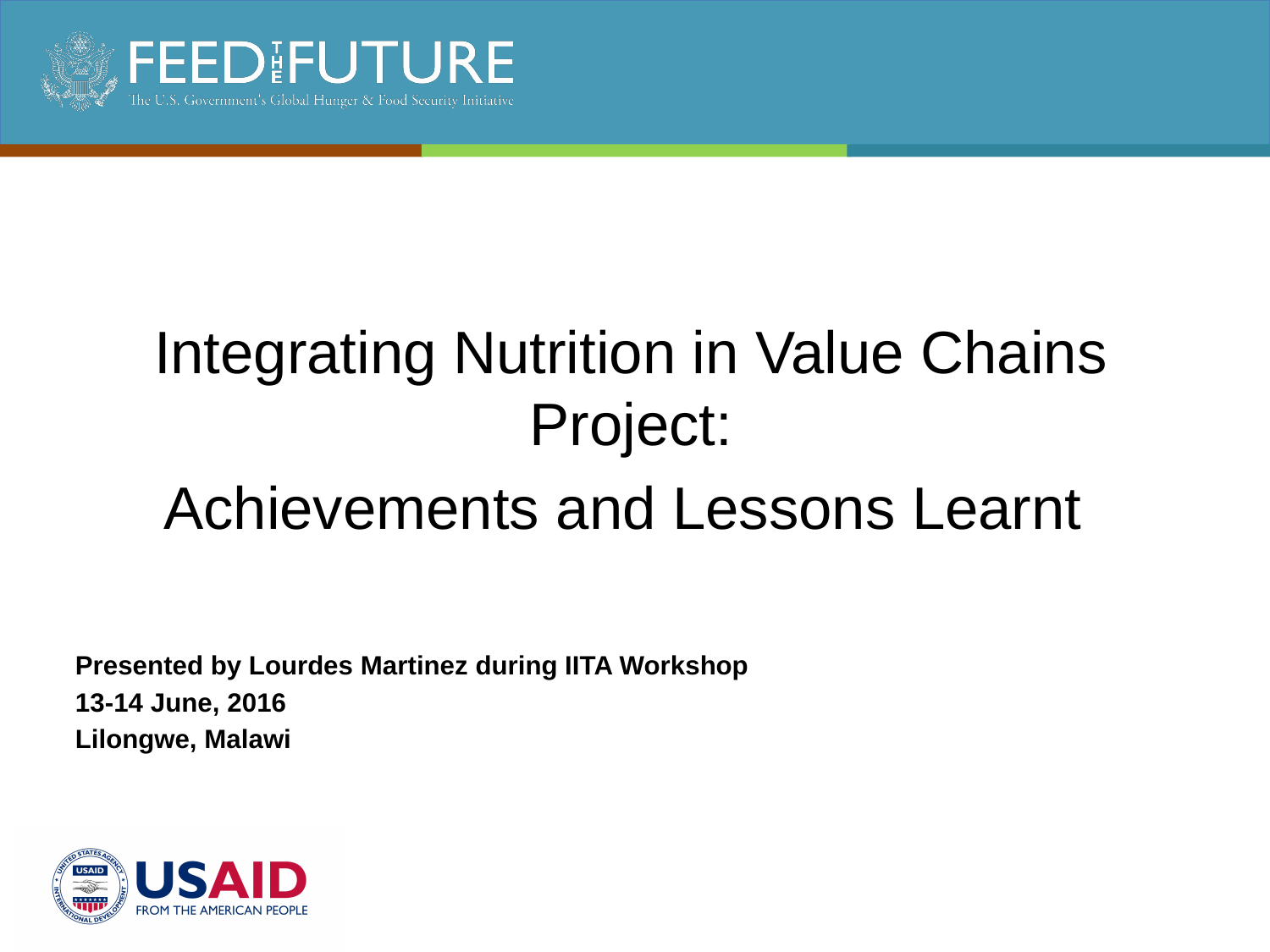

Integrating Nutrition in Value Chains Project:
Achievements and Lessons Learnt

Presented by Lourdes Martinez during IITA Workshop
13-14 June, 2016
Lilongwe, Malawi